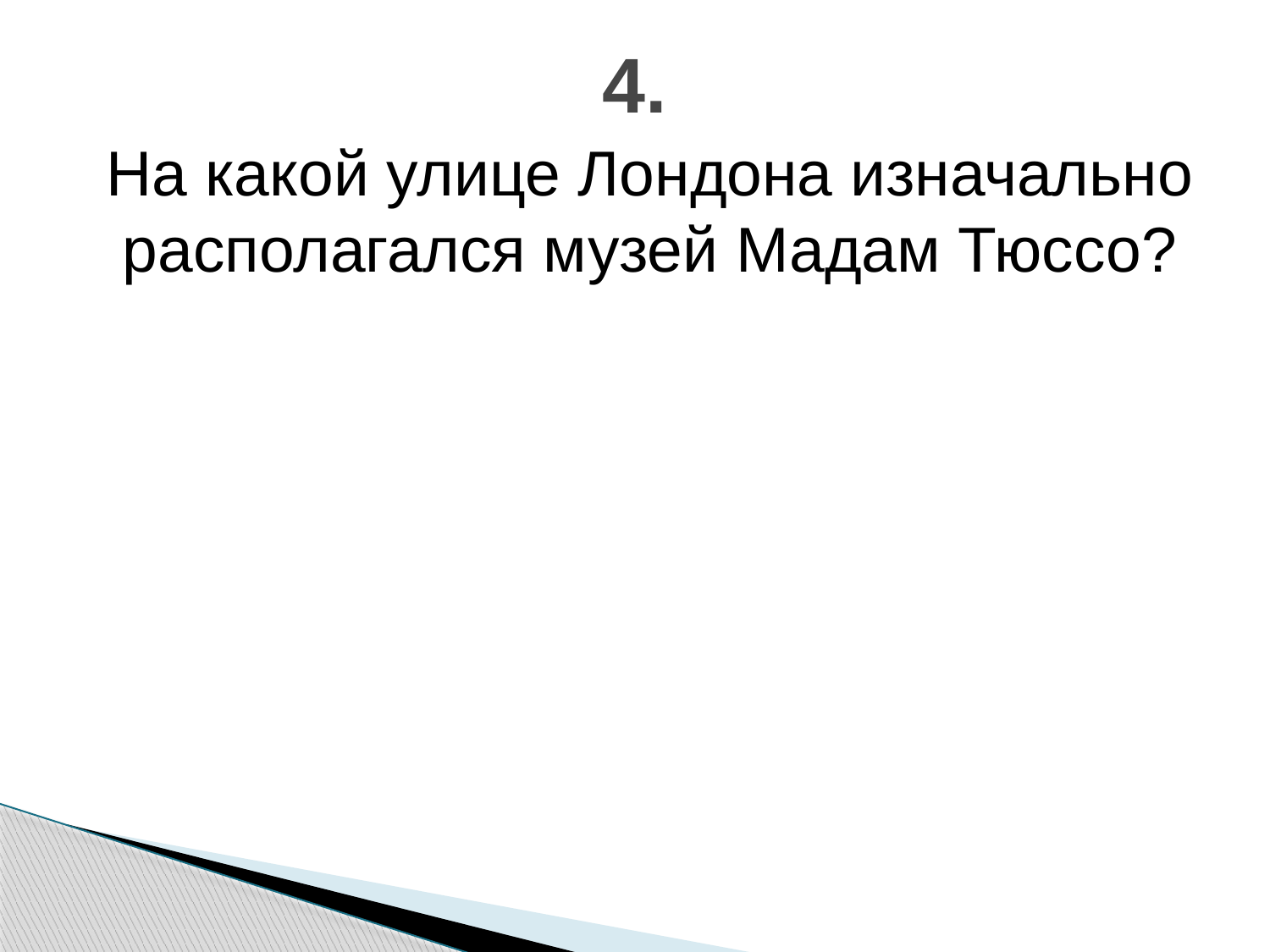

# 4.
На какой улице Лондона изначально располагался музей Мадам Тюссо?